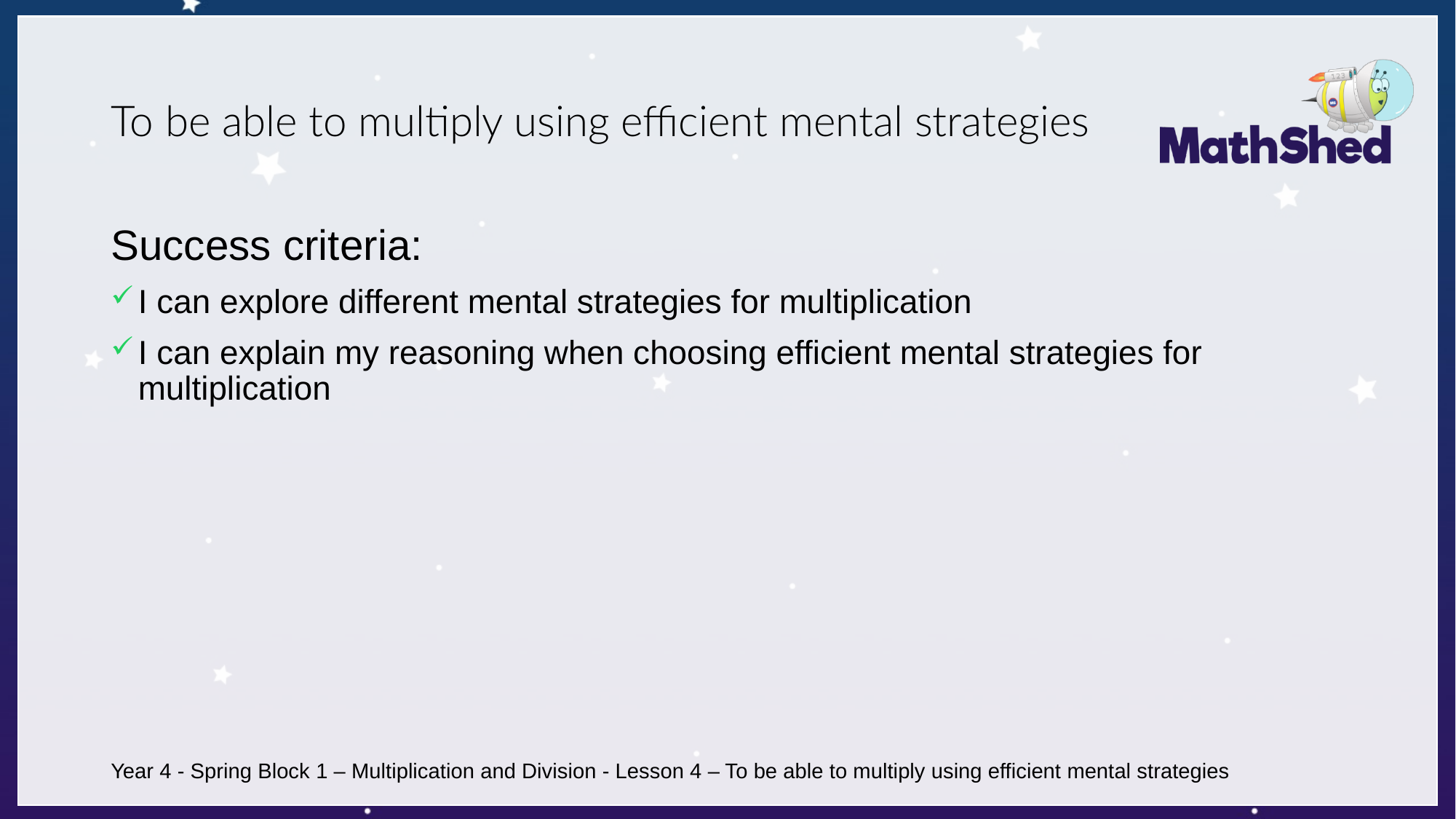

# To be able to multiply using efficient mental strategies
Success criteria:
I can explore different mental strategies for multiplication
I can explain my reasoning when choosing efficient mental strategies for multiplication
Year 4 - Spring Block 1 – Multiplication and Division - Lesson 4 – To be able to multiply using efficient mental strategies